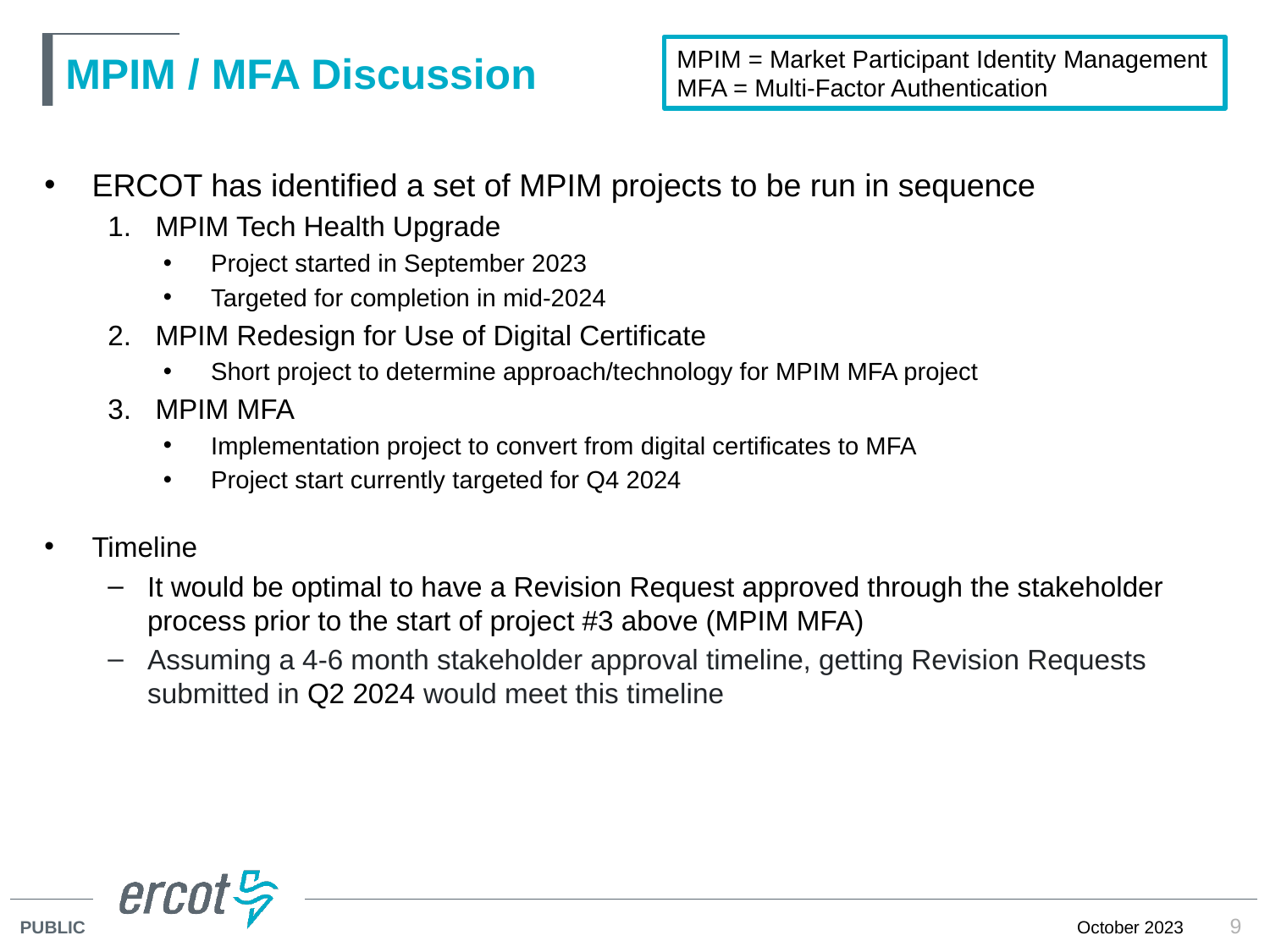

MPIM = Market Participant Identity Management
MFA = Multi-Factor Authentication
# MPIM / MFA Discussion
ERCOT has identified a set of MPIM projects to be run in sequence
MPIM Tech Health Upgrade
Project started in September 2023
Targeted for completion in mid-2024
MPIM Redesign for Use of Digital Certificate
Short project to determine approach/technology for MPIM MFA project
MPIM MFA
Implementation project to convert from digital certificates to MFA
Project start currently targeted for Q4 2024

Timeline
It would be optimal to have a Revision Request approved through the stakeholder process prior to the start of project #3 above (MPIM MFA)
Assuming a 4-6 month stakeholder approval timeline, getting Revision Requests submitted in Q2 2024 would meet this timeline
9